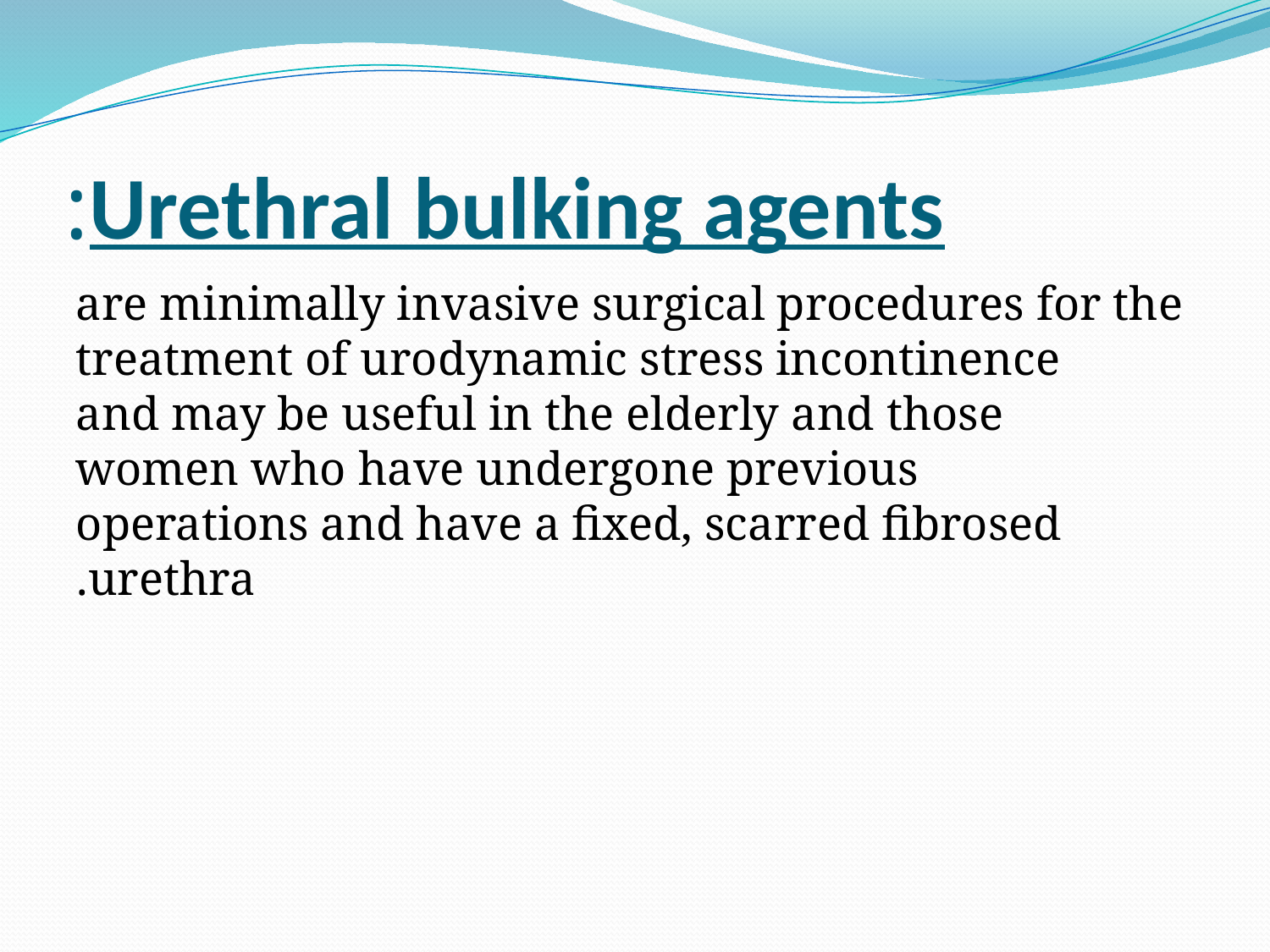

# Urethral bulking agents:
are minimally invasive surgical procedures for the treatment of urodynamic stress incontinence and may be useful in the elderly and those women who have undergone previous operations and have a fixed, scarred fibrosed urethra.